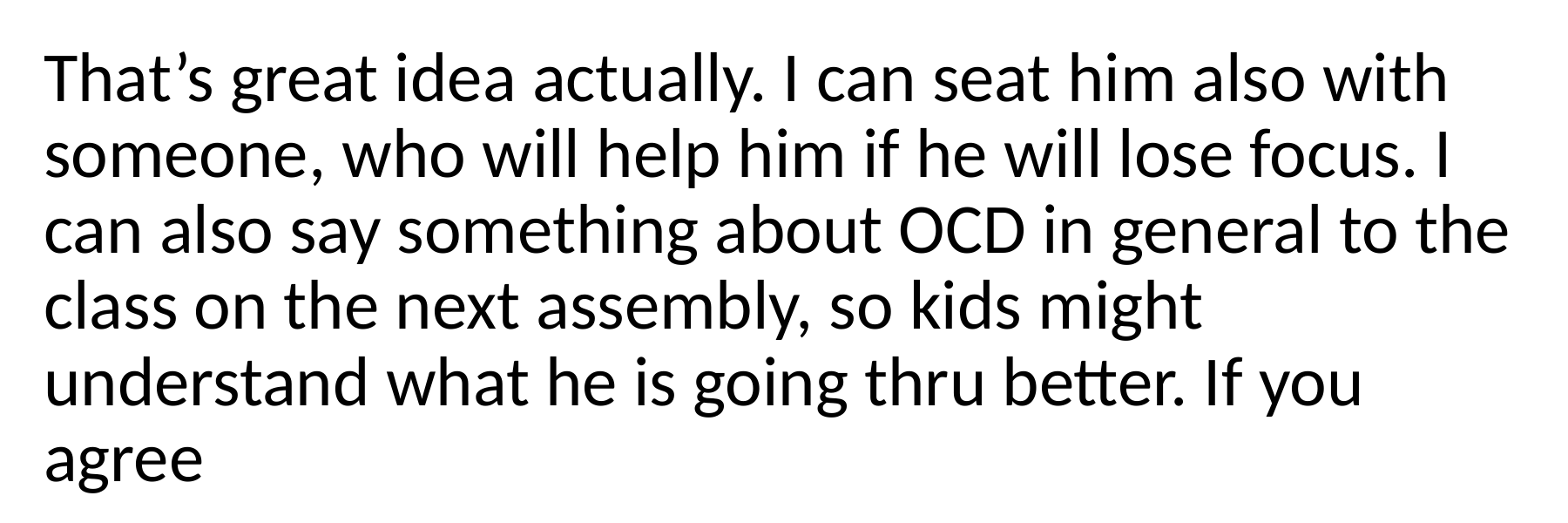

That’s great idea actually. I can seat him also with someone, who will help him if he will lose focus. I can also say something about OCD in general to the class on the next assembly, so kids might understand what he is going thru better. If you agree